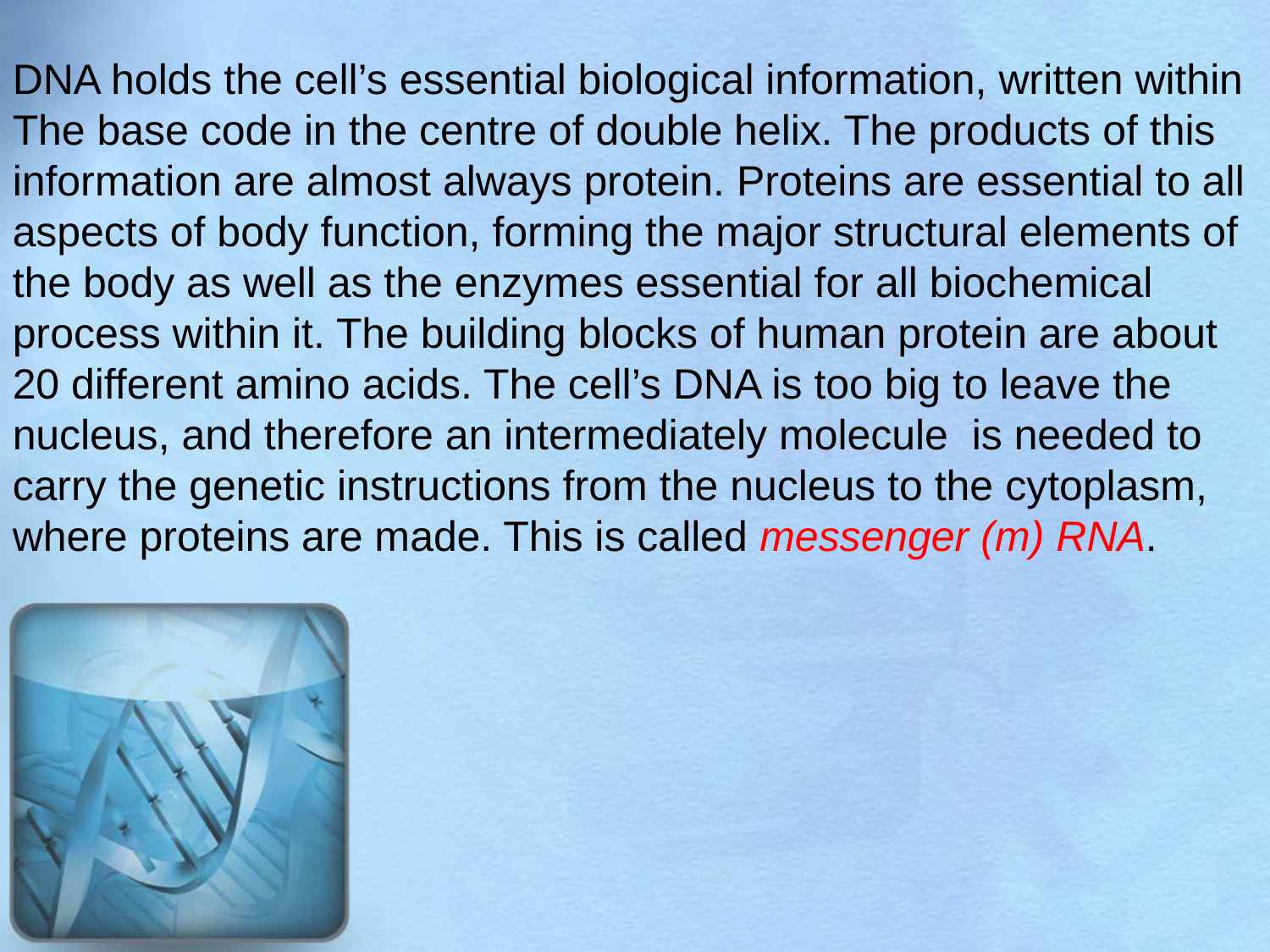

DNA holds the cell’s essential biological information, written within
The base code in the centre of double helix. The products of this information are almost always protein. Proteins are essential to all aspects of body function, forming the major structural elements of the body as well as the enzymes essential for all biochemical process within it. The building blocks of human protein are about 20 different amino acids. The cell’s DNA is too big to leave the nucleus, and therefore an intermediately molecule  is needed to carry the genetic instructions from the nucleus to the cytoplasm,  where proteins are made. This is called messenger (m) RNA.